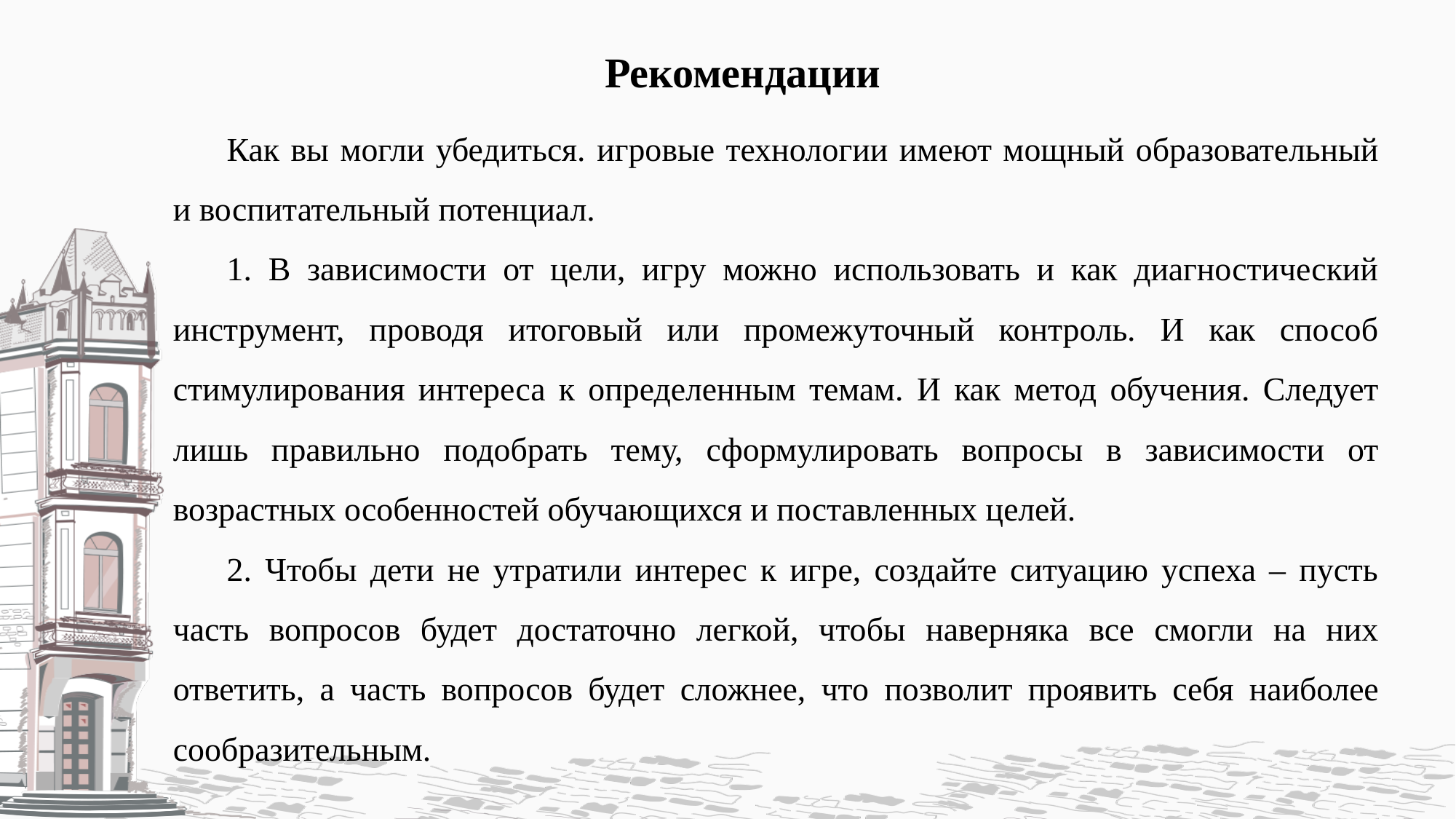

Рекомендации
Как вы могли убедиться. игровые технологии имеют мощный образовательный и воспитательный потенциал.
1. В зависимости от цели, игру можно использовать и как диагностический инструмент, проводя итоговый или промежуточный контроль. И как способ стимулирования интереса к определенным темам. И как метод обучения. Следует лишь правильно подобрать тему, сформулировать вопросы в зависимости от возрастных особенностей обучающихся и поставленных целей.
2. Чтобы дети не утратили интерес к игре, создайте ситуацию успеха – пусть часть вопросов будет достаточно легкой, чтобы наверняка все смогли на них ответить, а часть вопросов будет сложнее, что позволит проявить себя наиболее сообразительным.